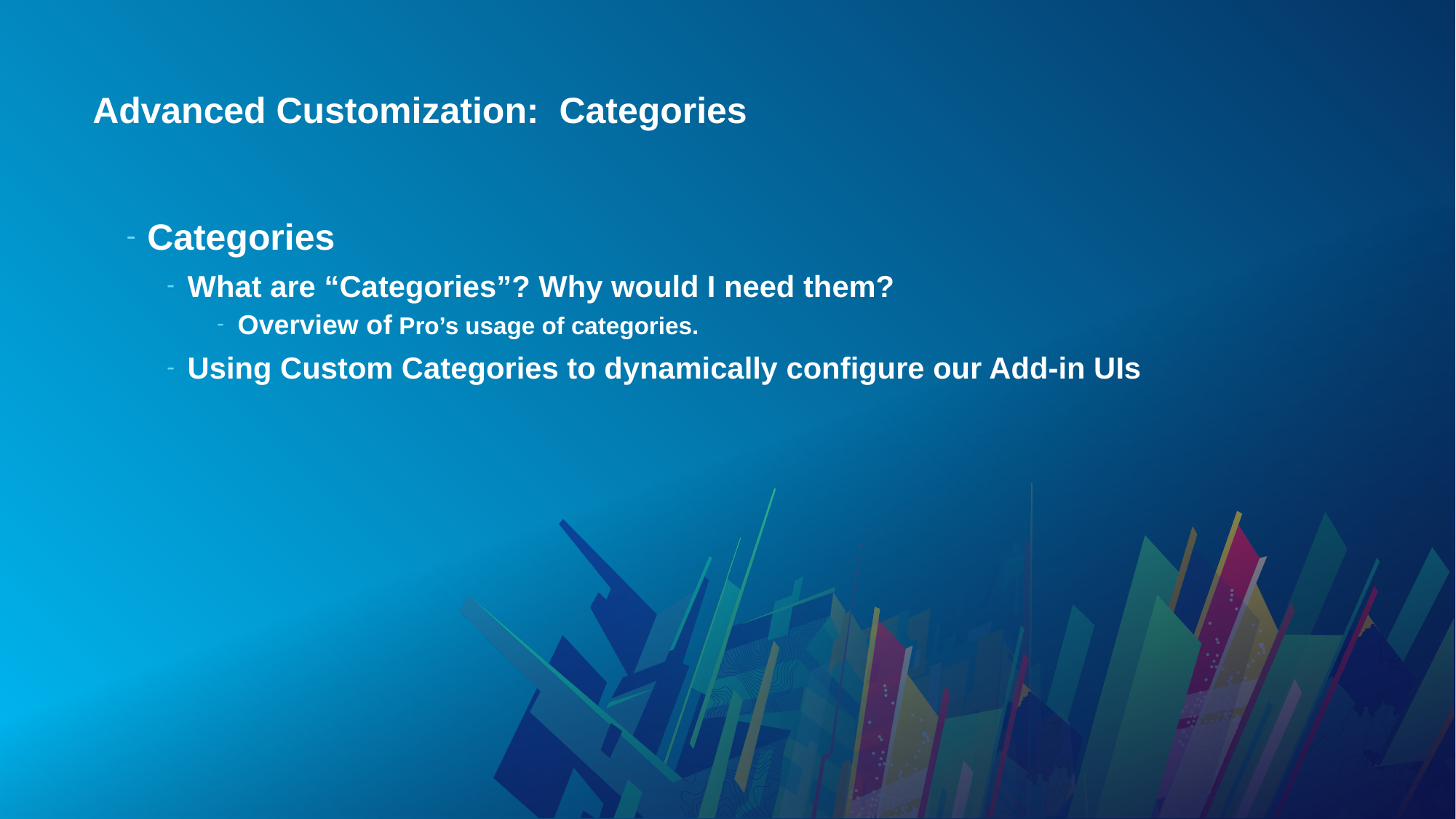

# Advanced Customization:  Categories

Categories
What are “Categories”? Why would I need them?
Overview of Pro’s usage of categories.
Using Custom Categories to dynamically configure our Add-in UIs